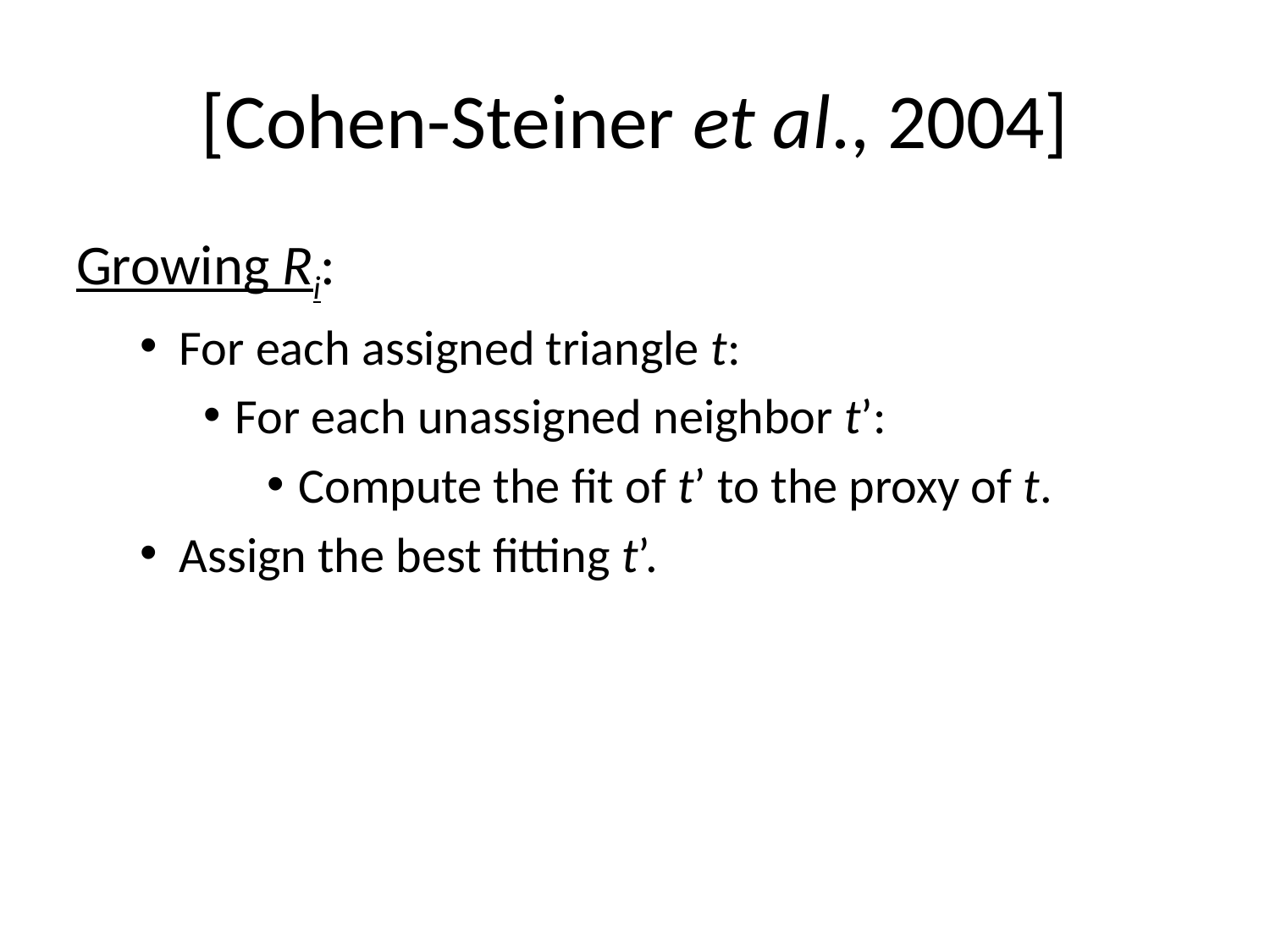

# [Cohen-Steiner et al., 2004]
Growing Ri:
For each assigned triangle t:
For each unassigned neighbor t’:
Compute the fit of t’ to the proxy of t.
Assign the best fitting t’.